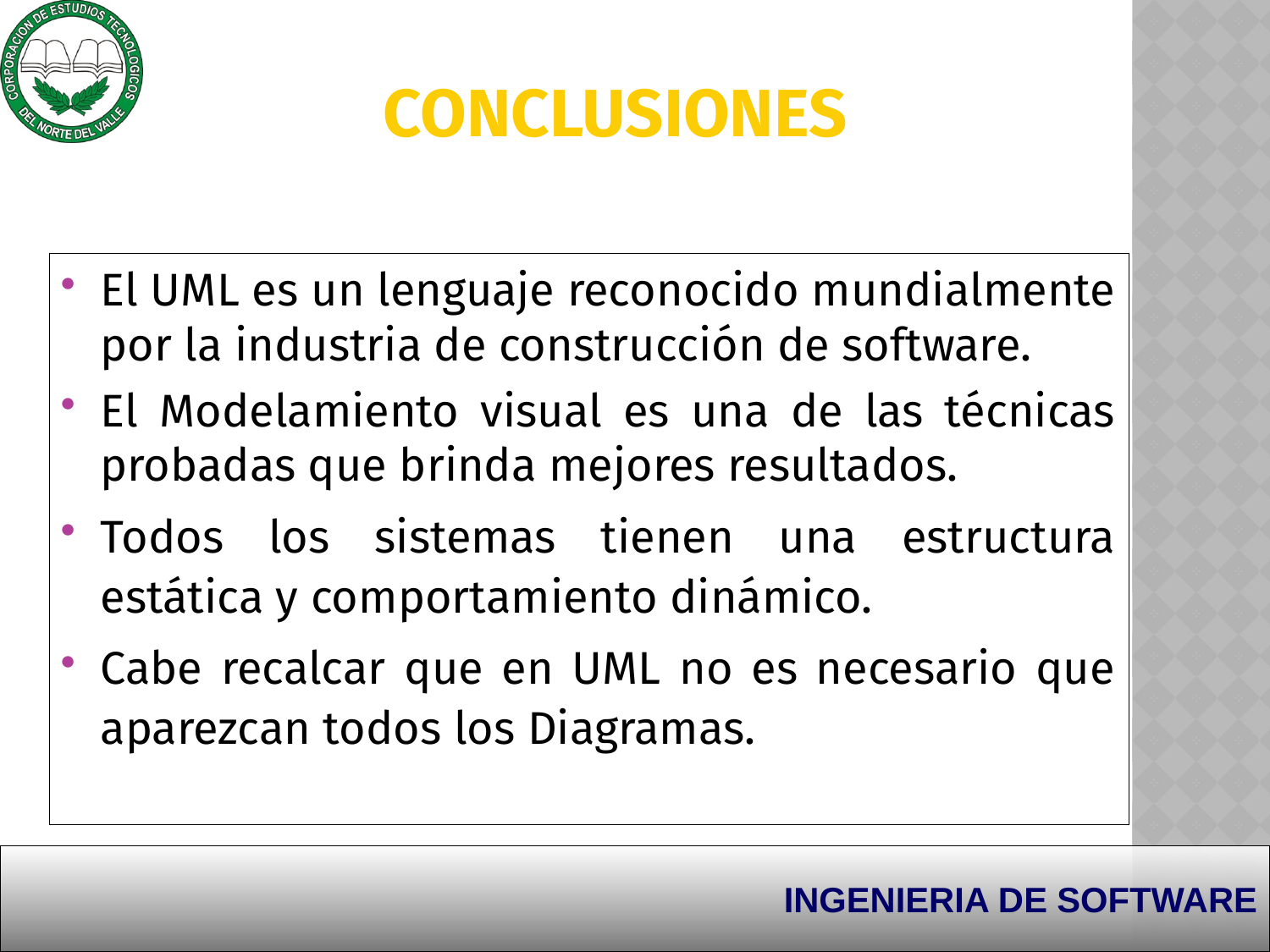

# Conclusiones
El UML es un lenguaje reconocido mundialmente por la industria de construcción de software.
El Modelamiento visual es una de las técnicas probadas que brinda mejores resultados.
Todos los sistemas tienen una estructura estática y comportamiento dinámico.
Cabe recalcar que en UML no es necesario que aparezcan todos los Diagramas.